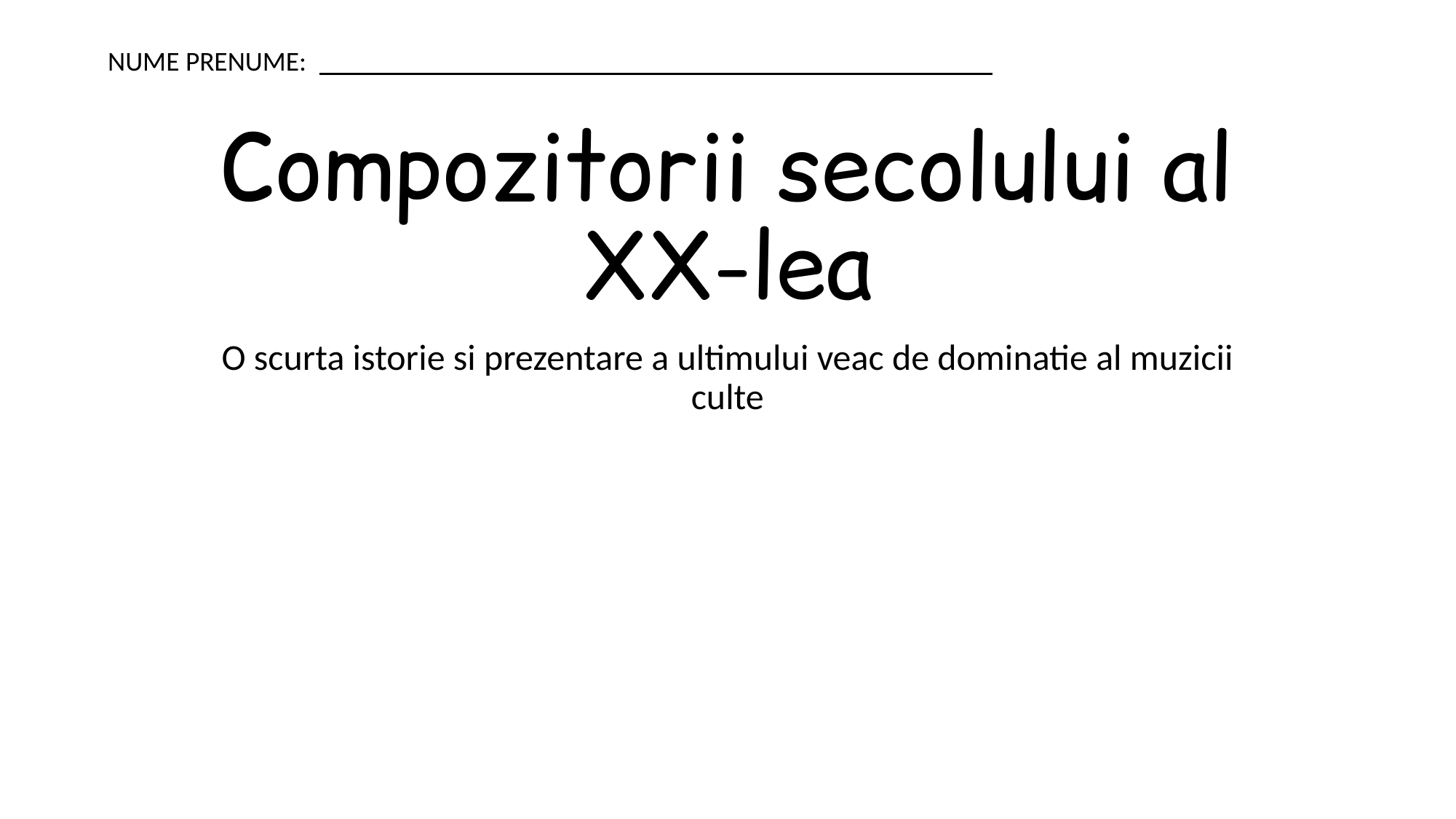

NUME PRENUME:
# Compozitorii secolului al XX-lea
O scurta istorie si prezentare a ultimului veac de dominatie al muzicii culte